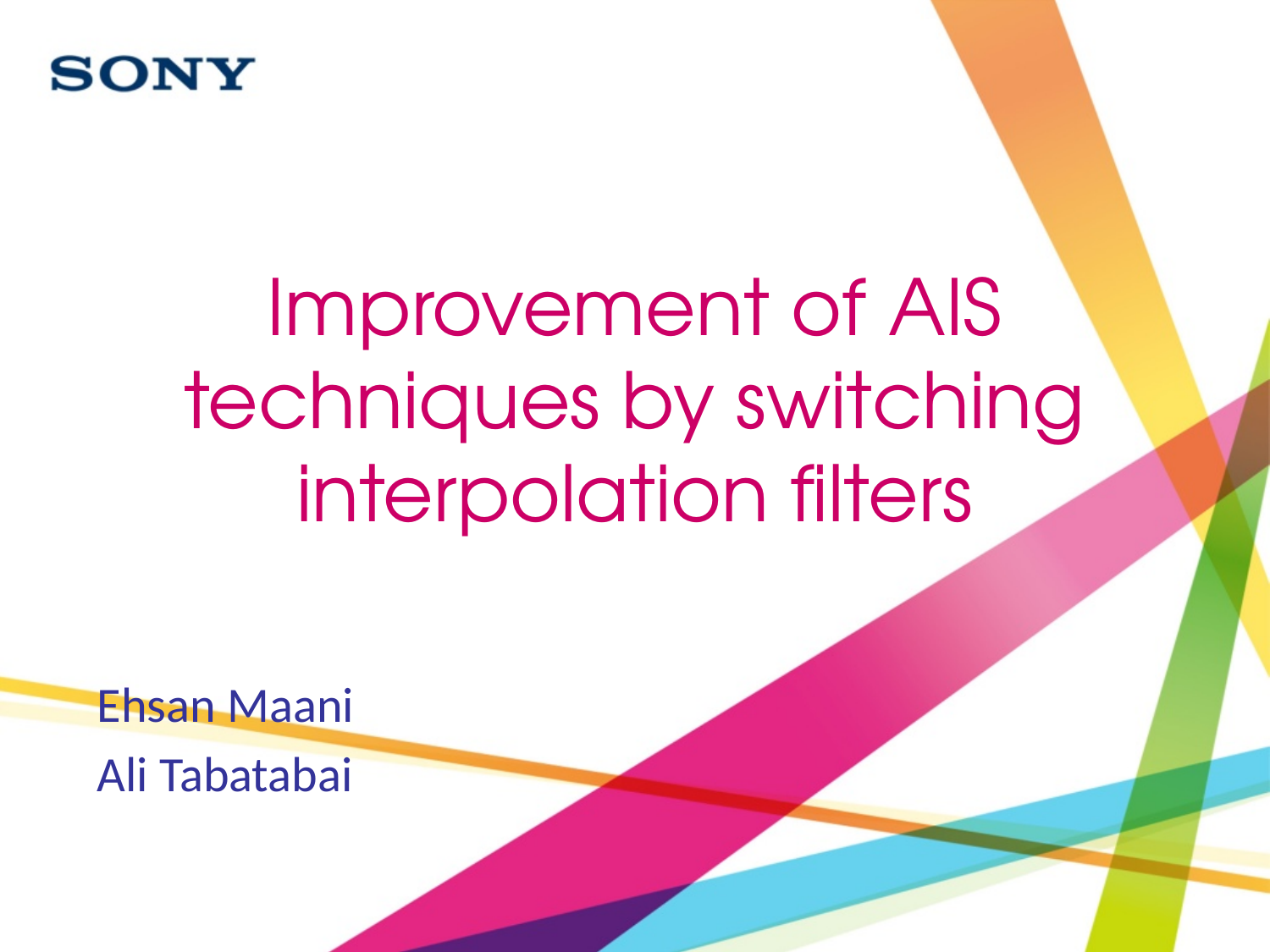

# Improvement of AIS techniques by switching interpolation filters
Ehsan Maani
Ali Tabatabai
1